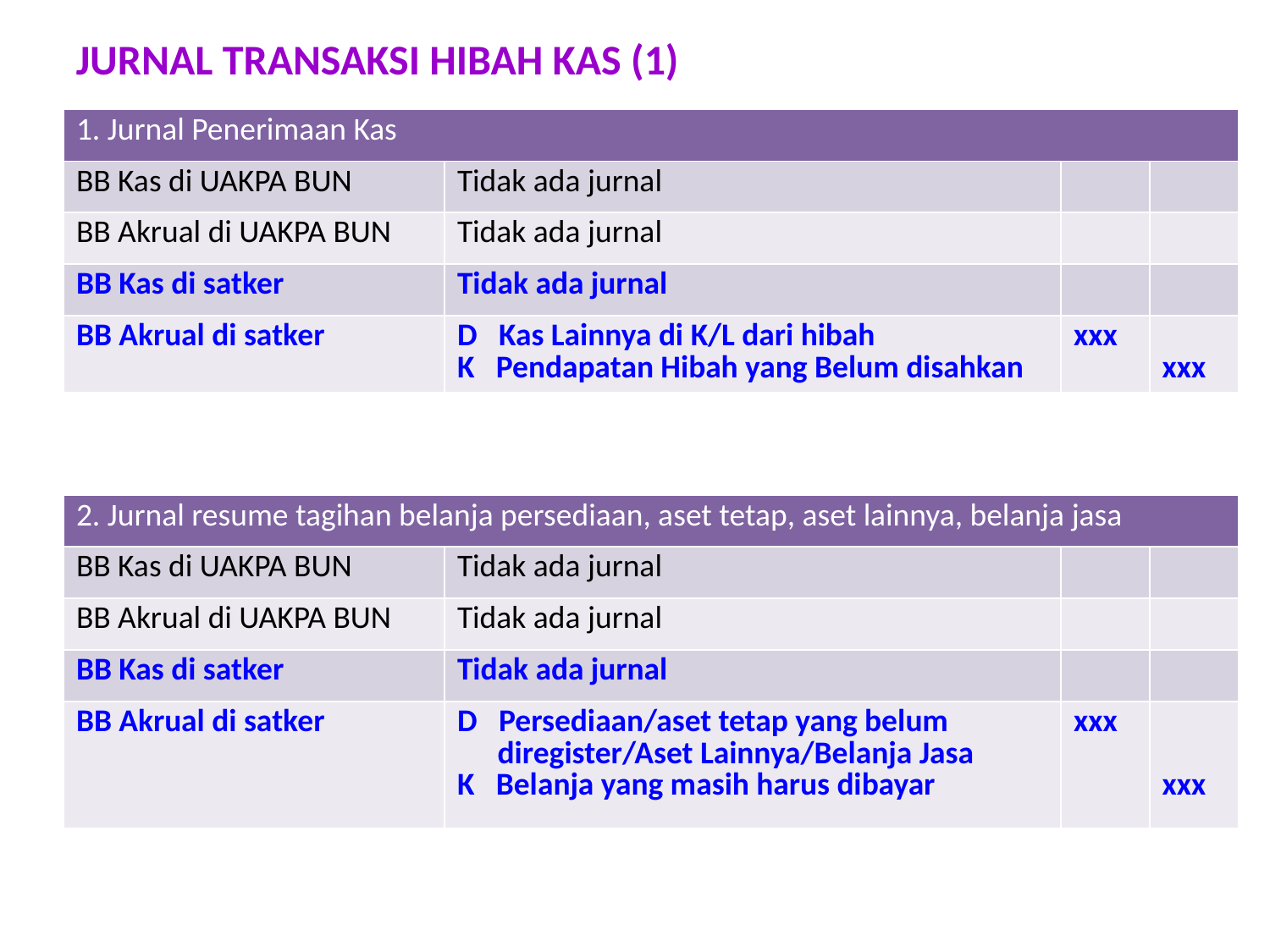

JURNAL TRANSAKSI HIBAH KAS (1)
| 1. Jurnal Penerimaan Kas |  |  |  |
| --- | --- | --- | --- |
| BB Kas di UAKPA BUN | Tidak ada jurnal |  |  |
| BB Akrual di UAKPA BUN | Tidak ada jurnal |  |  |
| BB Kas di satker | Tidak ada jurnal |  |  |
| BB Akrual di satker | D Kas Lainnya di K/L dari hibah K Pendapatan Hibah yang Belum disahkan | xxx | xxx |
| 2. Jurnal resume tagihan belanja persediaan, aset tetap, aset lainnya, belanja jasa |  |  |  |
| --- | --- | --- | --- |
| BB Kas di UAKPA BUN | Tidak ada jurnal |  |  |
| BB Akrual di UAKPA BUN | Tidak ada jurnal |  |  |
| BB Kas di satker | Tidak ada jurnal |  |  |
| BB Akrual di satker | D Persediaan/aset tetap yang belum diregister/Aset Lainnya/Belanja Jasa K Belanja yang masih harus dibayar | xxx | xxx |